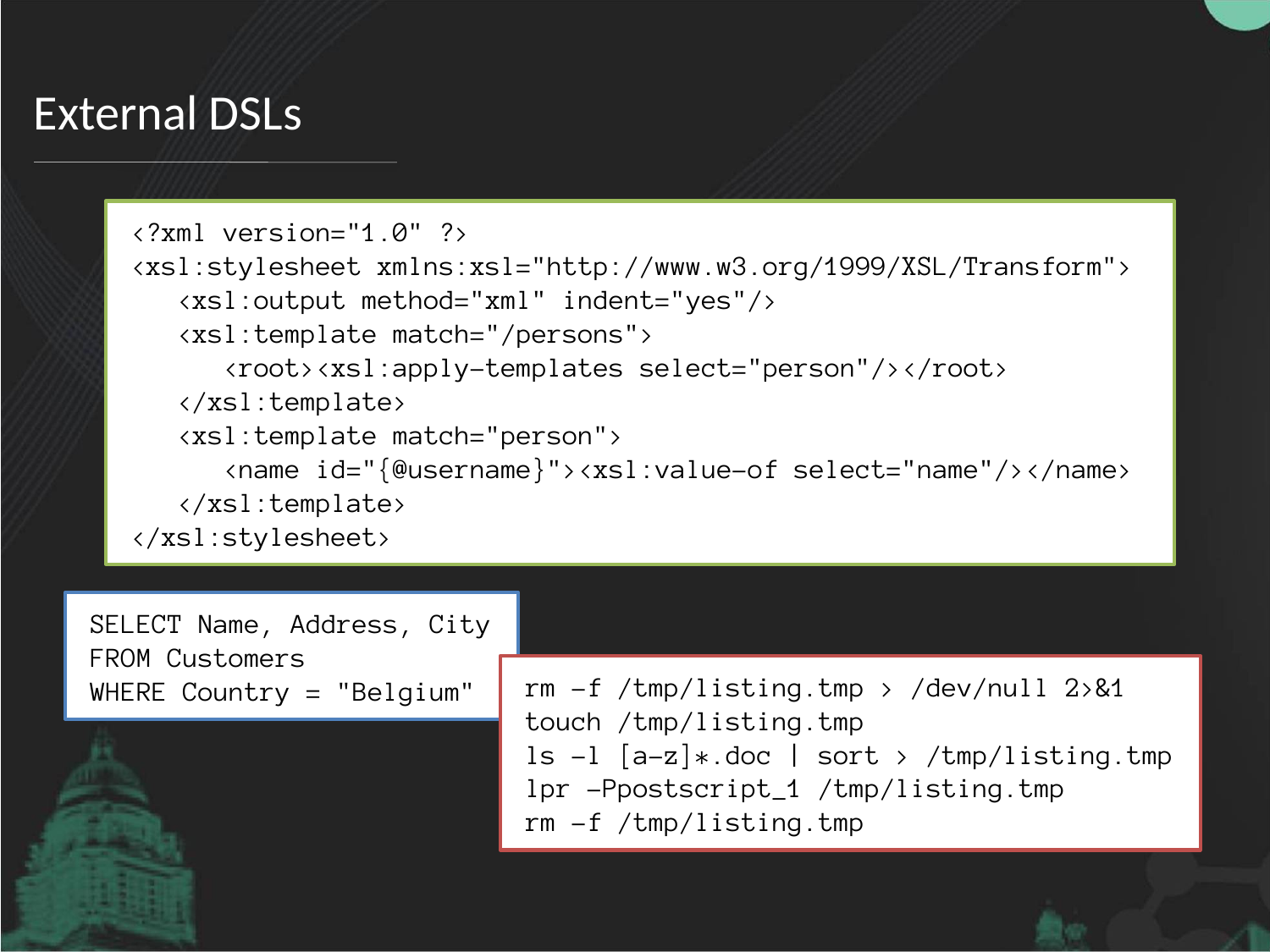

# External DSLs
<?xml version="1.0" ?>
<xsl:stylesheet xmlns:xsl="http://www.w3.org/1999/XSL/Transform">
   <xsl:output method="xml" indent="yes"/>
   <xsl:template match="/persons">
      <root><xsl:apply-templates select="person"/></root>
   </xsl:template>
   <xsl:template match="person">
      <name id="{@username}"><xsl:value-of select="name"/></name>
   </xsl:template>
</xsl:stylesheet>
SELECT Name, Address, City
FROM Customers
WHERE Country = "Belgium"
rm -f /tmp/listing.tmp > /dev/null 2>&1
touch /tmp/listing.tmp
ls -l [a-z]*.doc | sort > /tmp/listing.tmp
lpr -Ppostscript_1 /tmp/listing.tmp
rm -f /tmp/listing.tmp